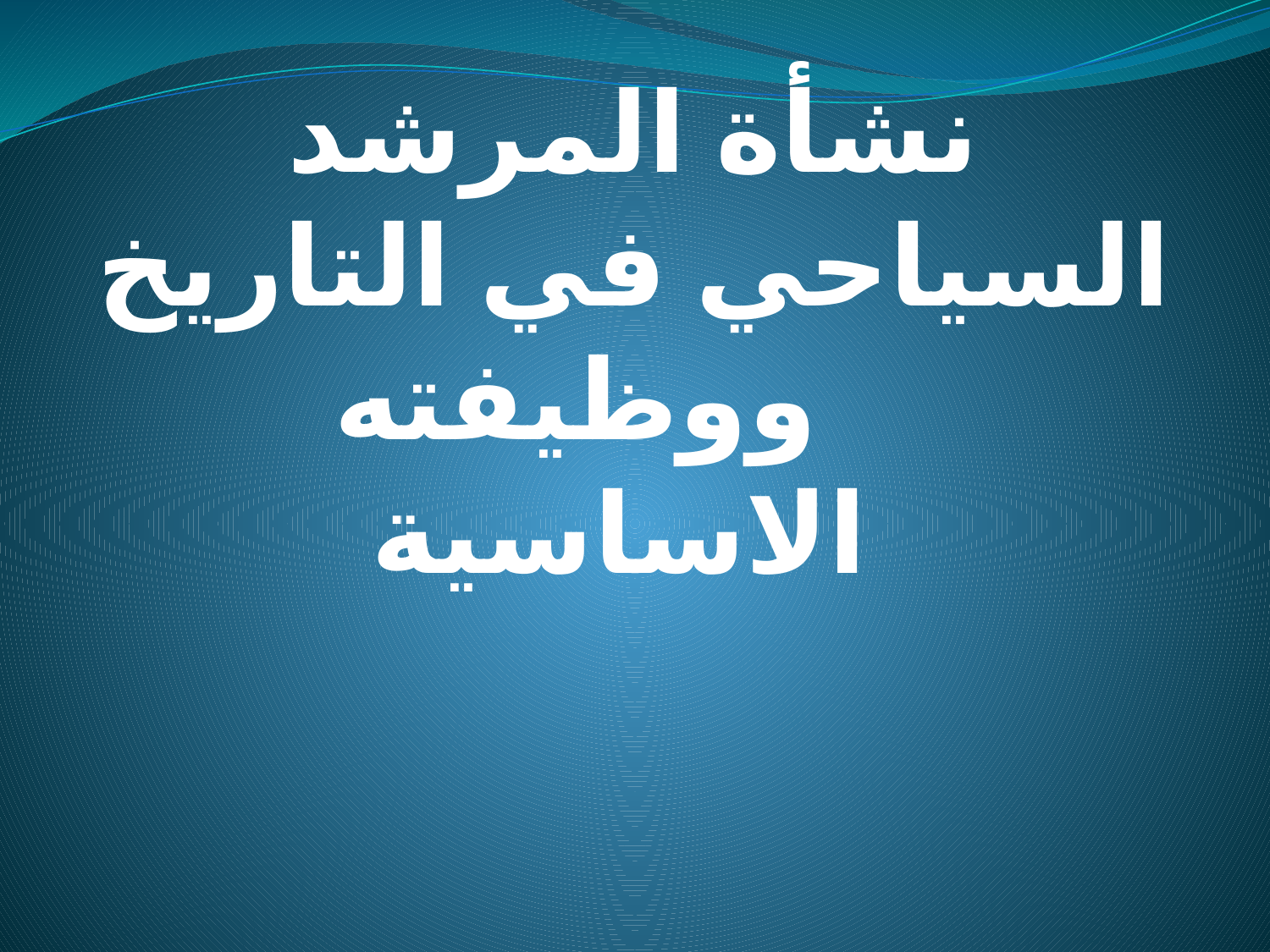

# نشأة المرشد السياحي في التاريخ     ووظيفته الاساسية